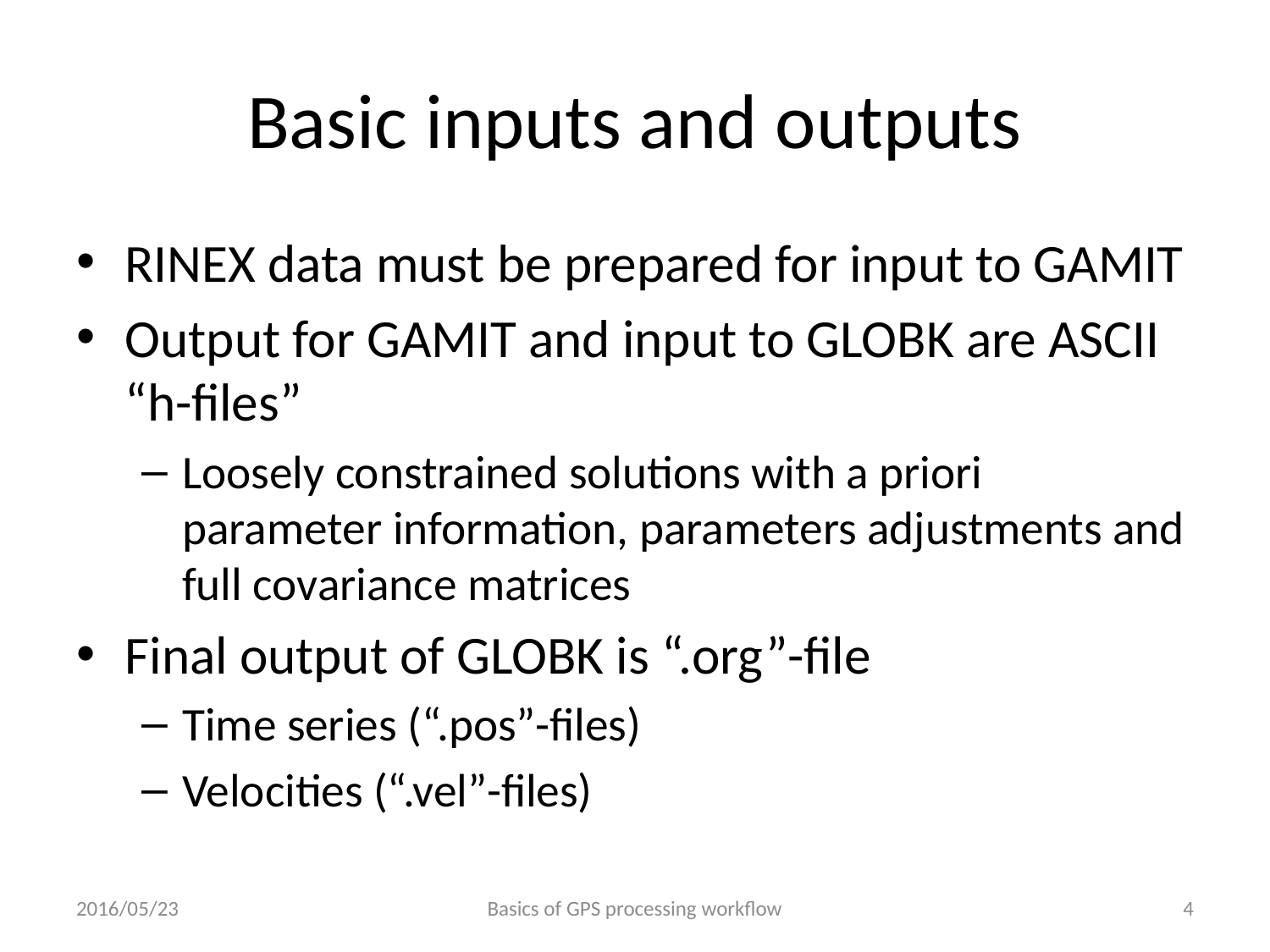

# Basic inputs and outputs
RINEX data must be prepared for input to GAMIT
Output for GAMIT and input to GLOBK are ASCII “h-files”
Loosely constrained solutions with a priori parameter information, parameters adjustments and full covariance matrices
Final output of GLOBK is “.org”-file
Time series (“.pos”-files)
Velocities (“.vel”-files)
2016/05/23
Basics of GPS processing workflow
4